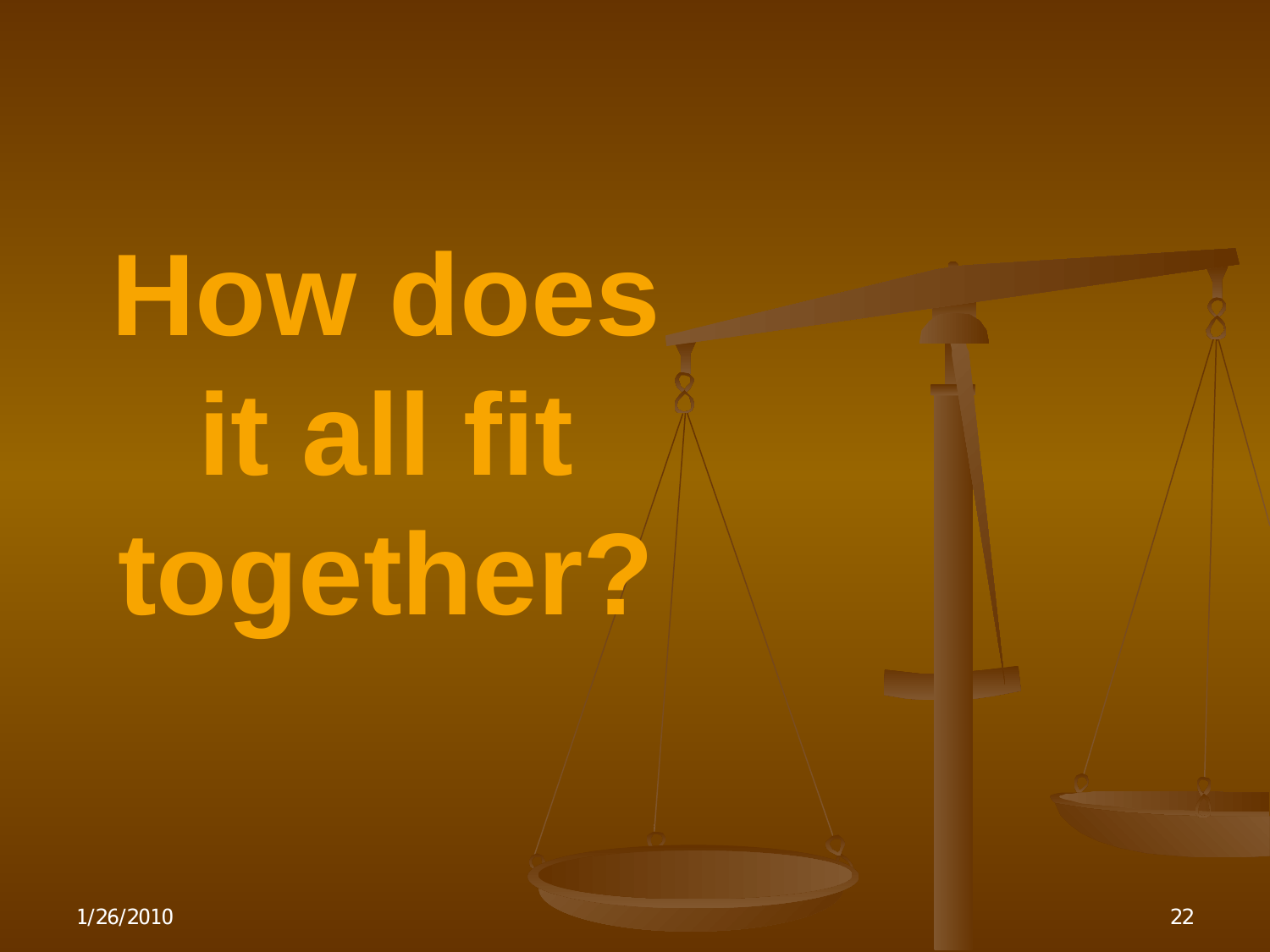

# How does it all fit together?

1/26/2010
22